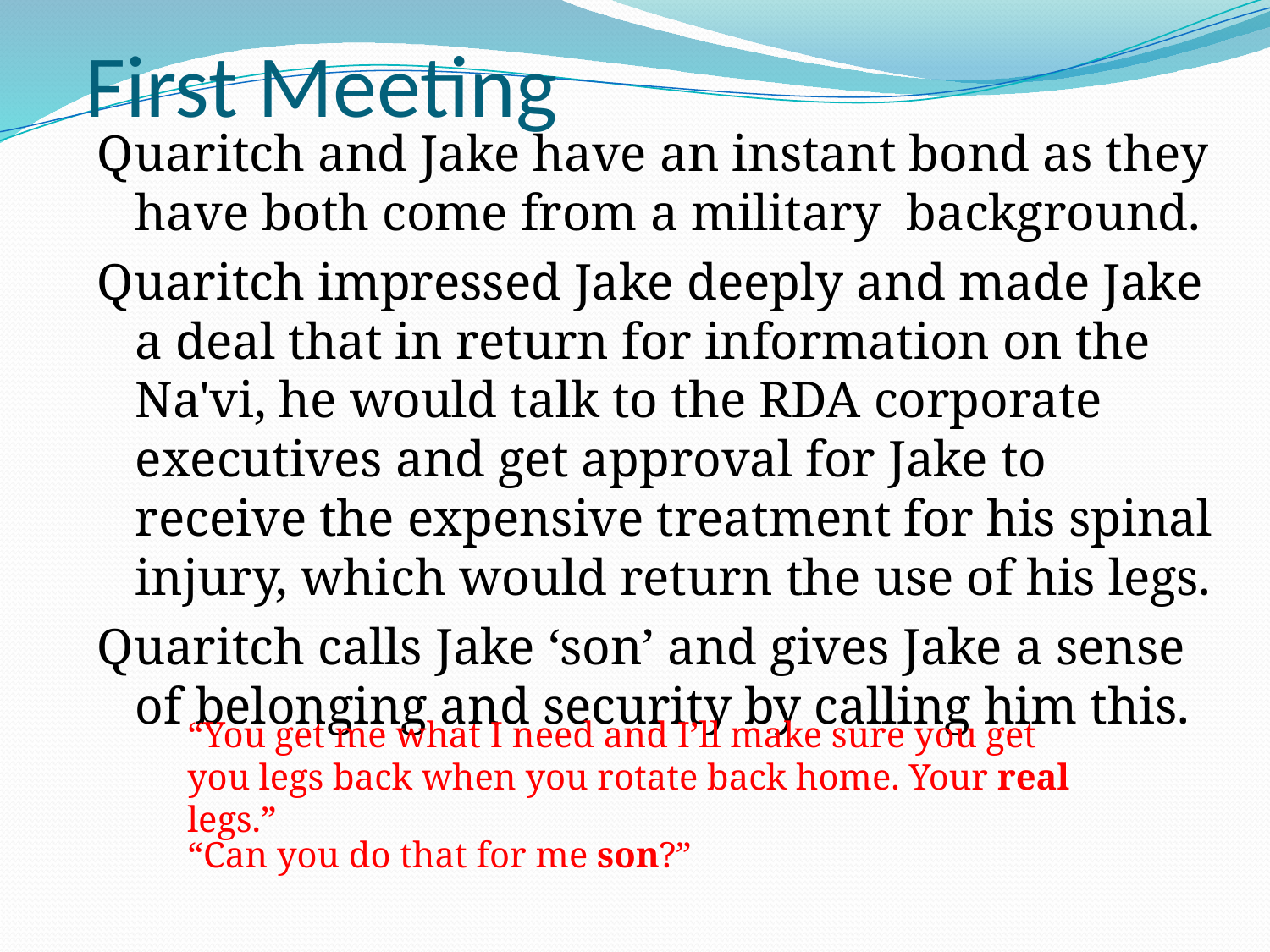

# First Meeting
Quaritch and Jake have an instant bond as they have both come from a military  background.
Quaritch impressed Jake deeply and made Jake a deal that in return for information on the Na'vi, he would talk to the RDA corporate executives and get approval for Jake to receive the expensive treatment for his spinal injury, which would return the use of his legs.
Quaritch calls Jake ‘son’ and gives Jake a sense of belonging and security by calling him this.
“You get me what I need and I’ll make sure you get you legs back when you rotate back home. Your real legs.”
“Can you do that for me son?”